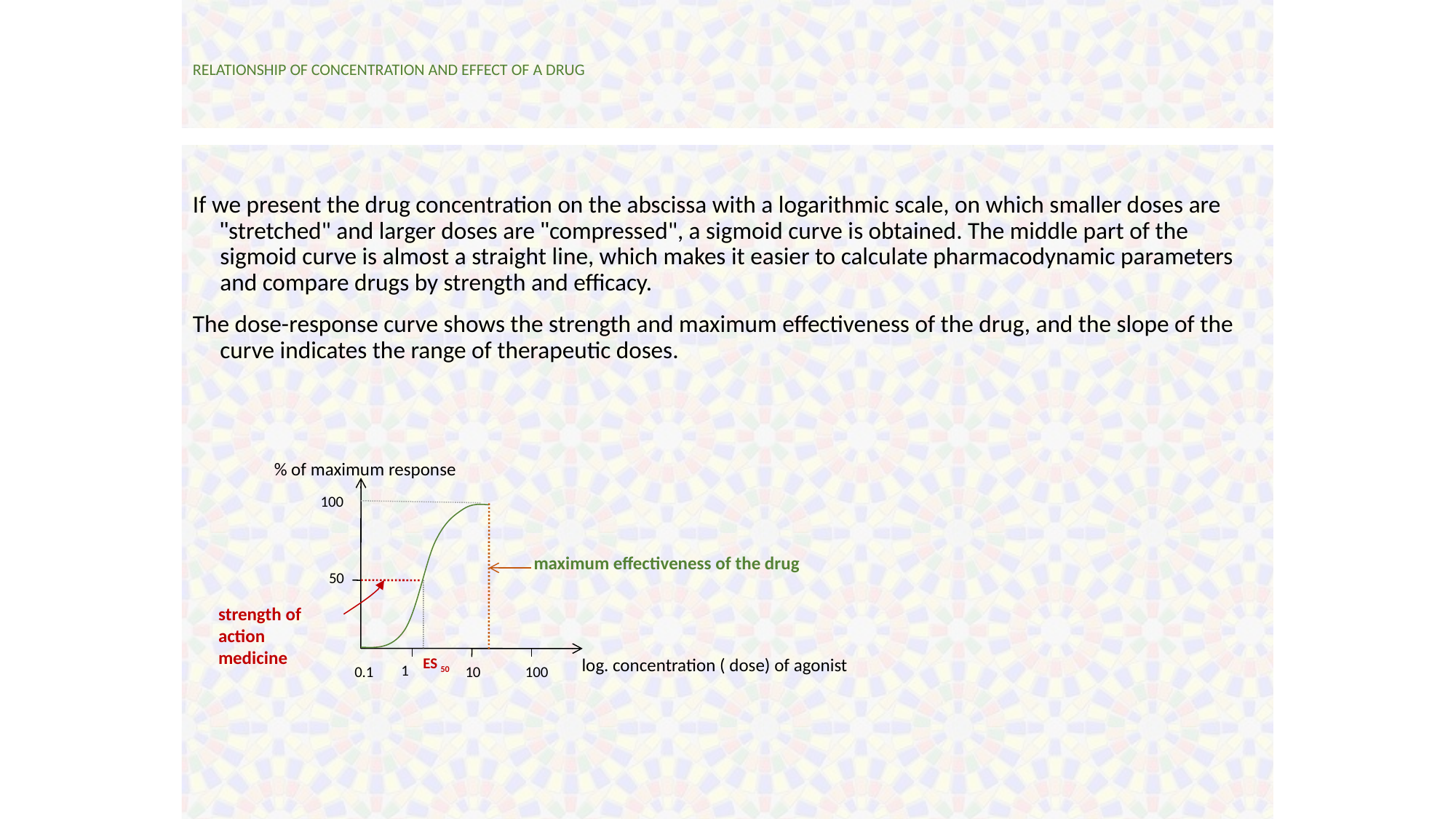

# RELATIONSHIP OF CONCENTRATION AND EFFECT OF A DRUG

If we present the drug concentration on the abscissa with a logarithmic scale, on which smaller doses are "stretched" and larger doses are "compressed", a sigmoid curve is obtained. The middle part of the sigmoid curve is almost a straight line, which makes it easier to calculate pharmacodynamic parameters and compare drugs by strength and efficacy.
The dose-response curve shows the strength and maximum effectiveness of the drug, and the slope of the curve indicates the range of therapeutic doses.

% of maximum response
100

maximum effectiveness of the drug

50

strength of action
medicine
ES 50
log. concentration ( dose) of agonist
1
0.1
10
100